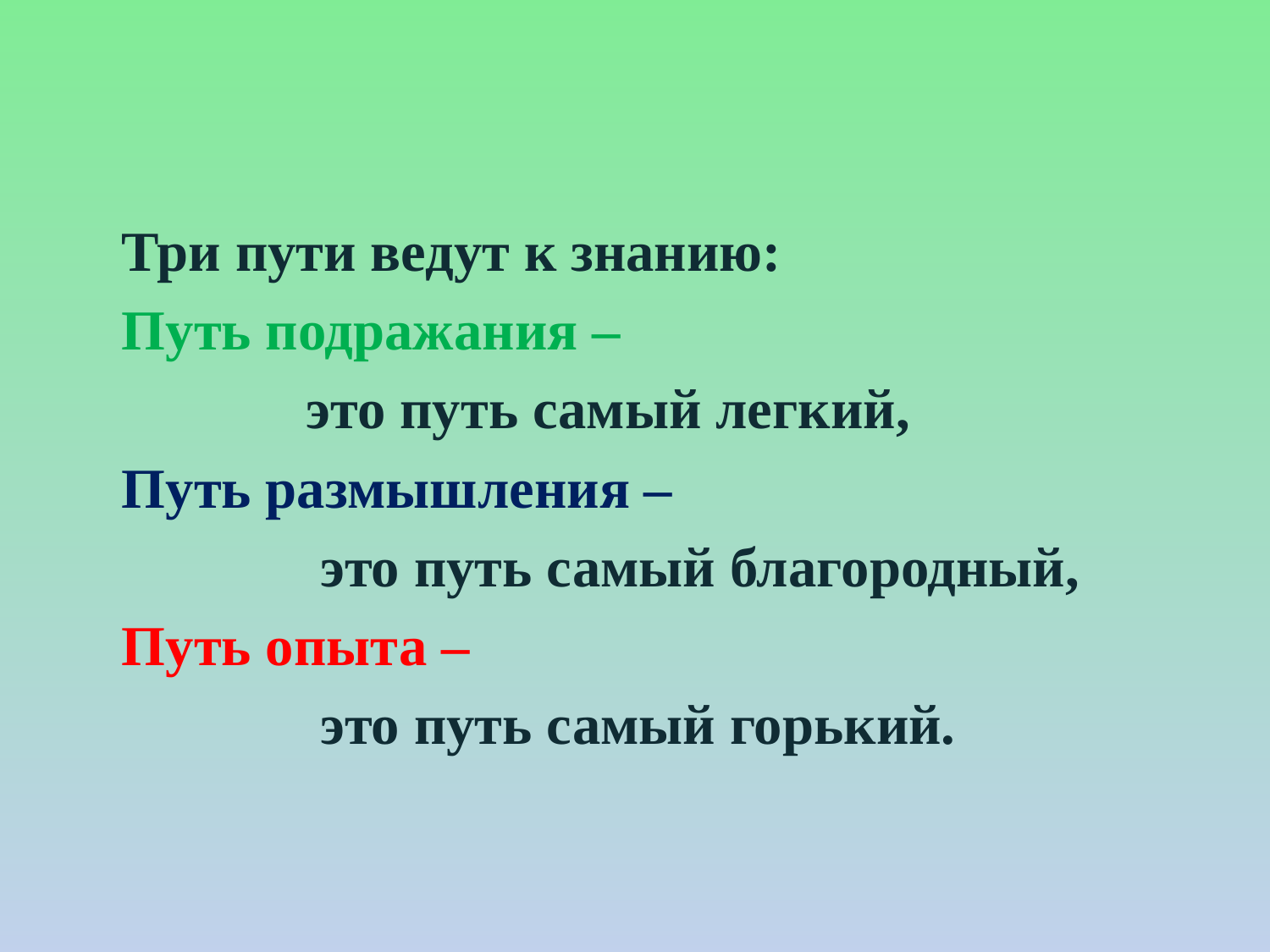

Три пути ведут к знанию:
Путь подражания –
             это путь самый легкий,
Путь размышления –
              это путь самый благородный,
Путь опыта –
              это путь самый горький.